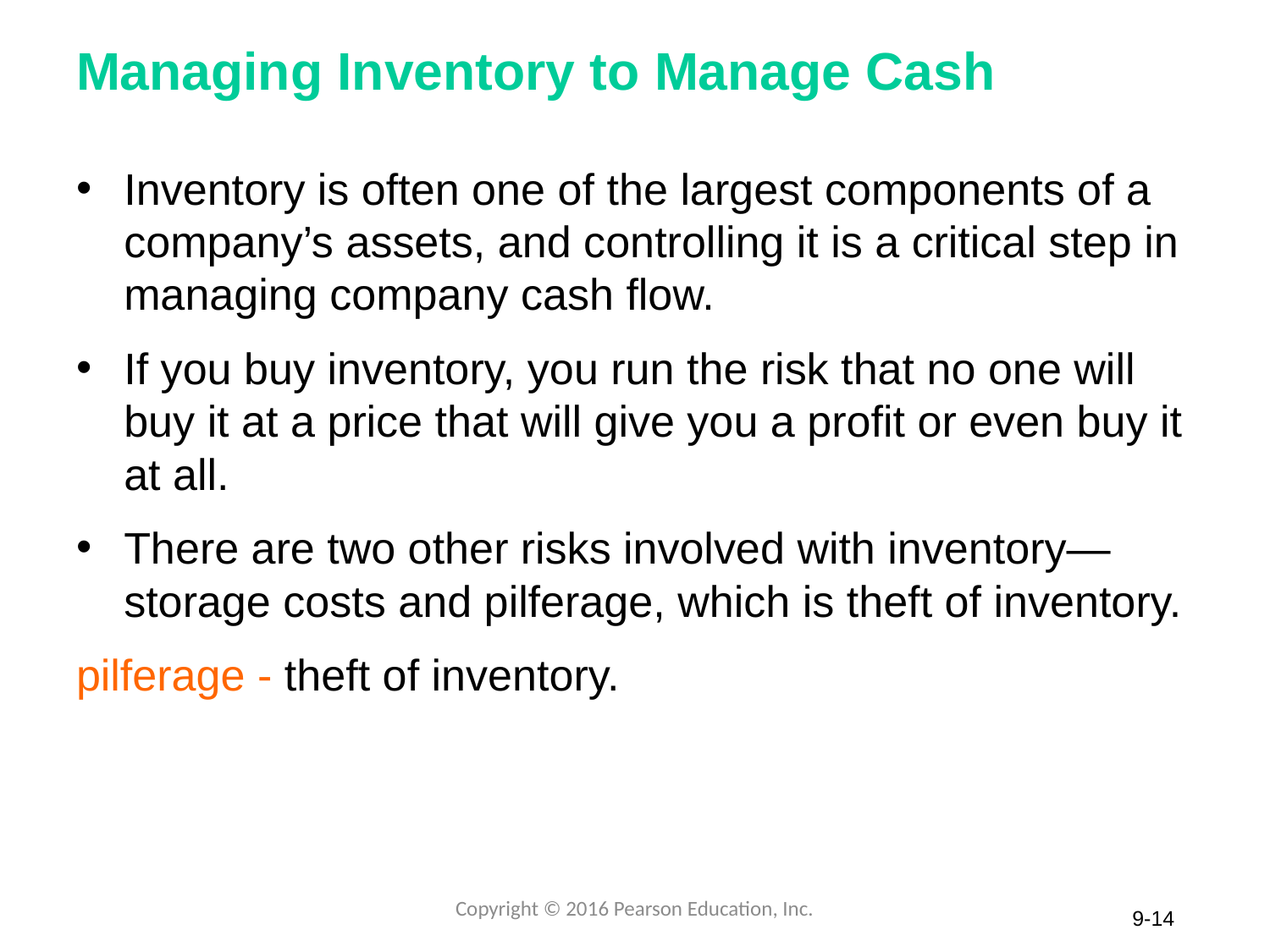

# Managing Inventory to Manage Cash
Inventory is often one of the largest components of a company’s assets, and controlling it is a critical step in managing company cash flow.

If you buy inventory, you run the risk that no one will buy it at a price that will give you a profit or even buy it at all.

There are two other risks involved with inventory—storage costs and pilferage, which is theft of inventory.

pilferage - theft of inventory.
Copyright © 2016 Pearson Education, Inc.